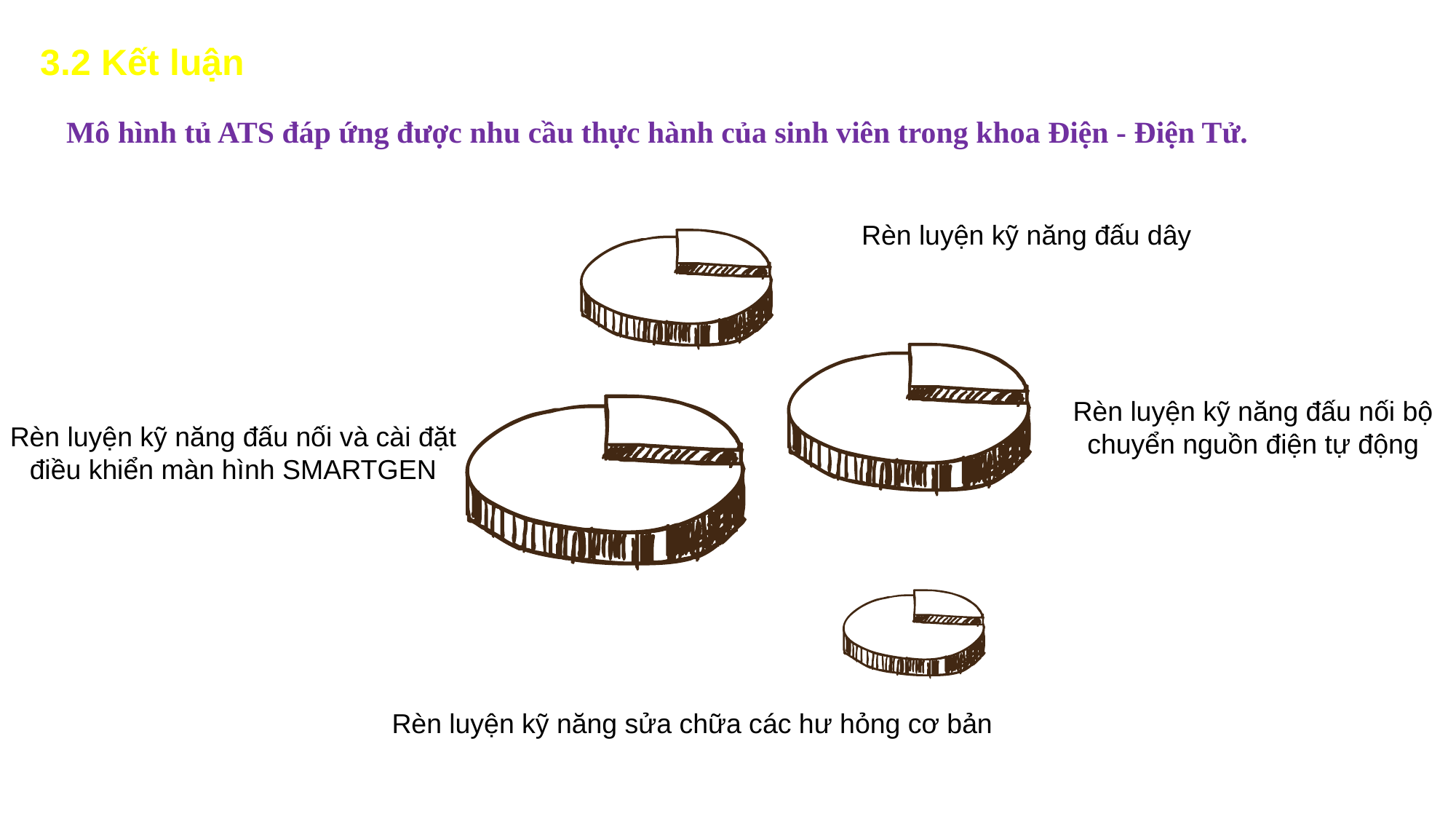

3.2 Kết luận
Mô hình tủ ATS đáp ứng được nhu cầu thực hành của sinh viên trong khoa Điện - Điện Tử.
Rèn luyện kỹ năng đấu dây

Rèn luyện kỹ năng đấu nối bộ chuyển nguồn điện tự động

Rèn luyện kỹ năng đấu nối và cài đặt điều khiển màn hình SMARTGEN

Rèn luyện kỹ năng sửa chữa các hư hỏng cơ bản